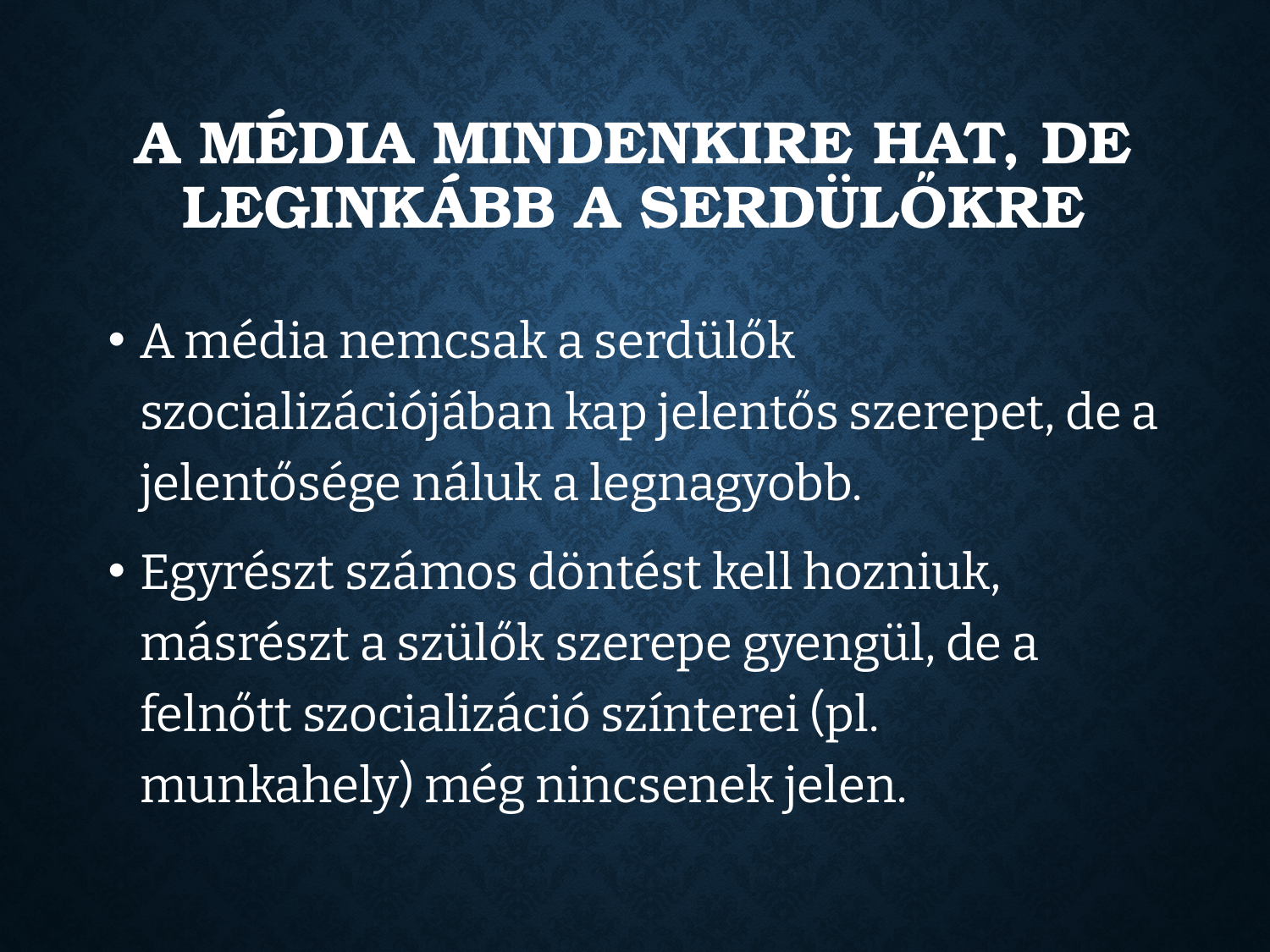

# A média mindenkire hat, de leginkább a serdülőkre
A média nemcsak a serdülők szocializációjában kap jelentős szerepet, de a jelentősége náluk a legnagyobb.
Egyrészt számos döntést kell hozniuk, másrészt a szülők szerepe gyengül, de a felnőtt szocializáció színterei (pl. munkahely) még nincsenek jelen.